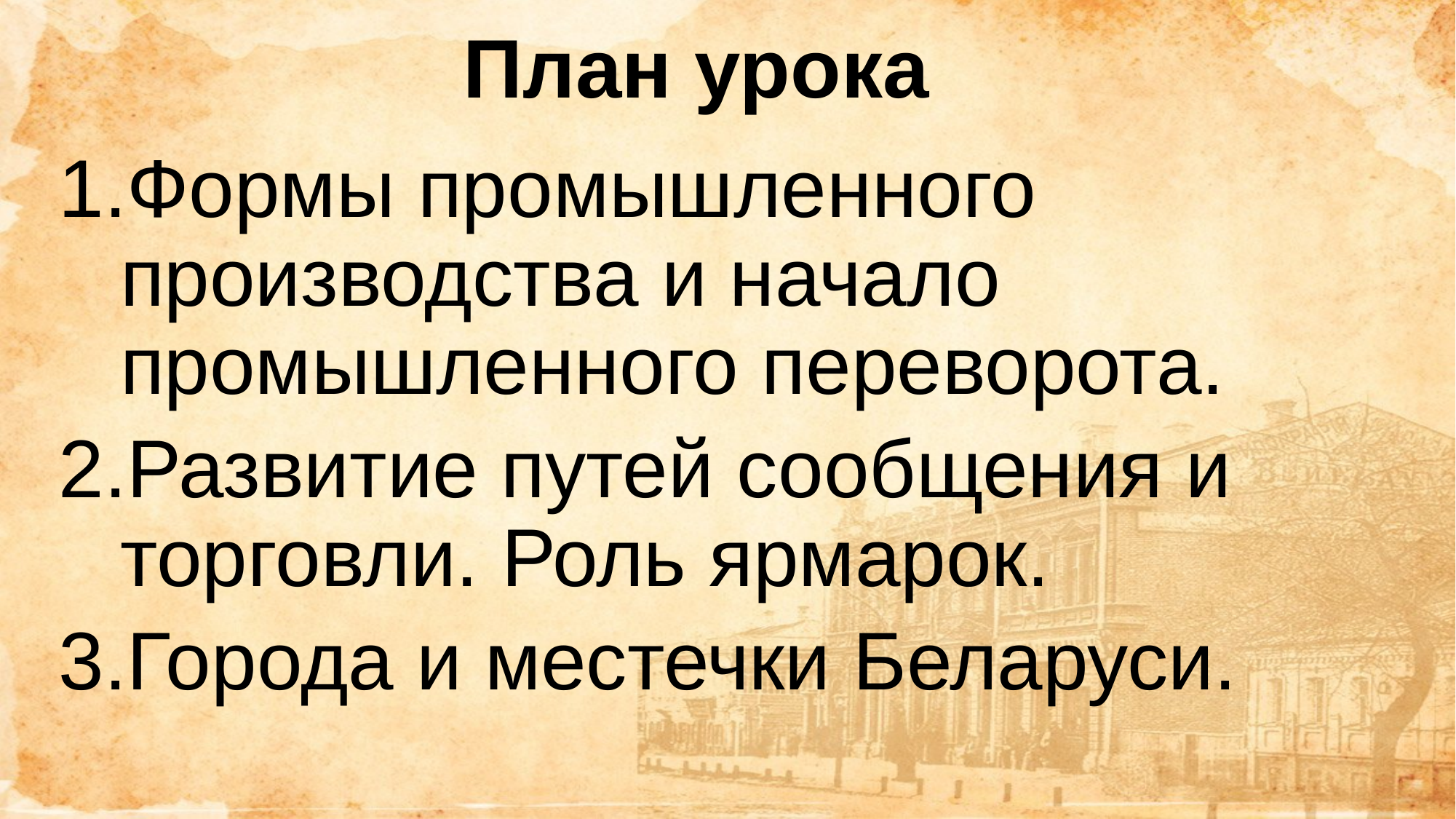

# План урока
Формы промышленного производства и начало промышленного переворота.
Развитие путей сообщения и торговли. Роль ярмарок.
Города и местечки Беларуси.